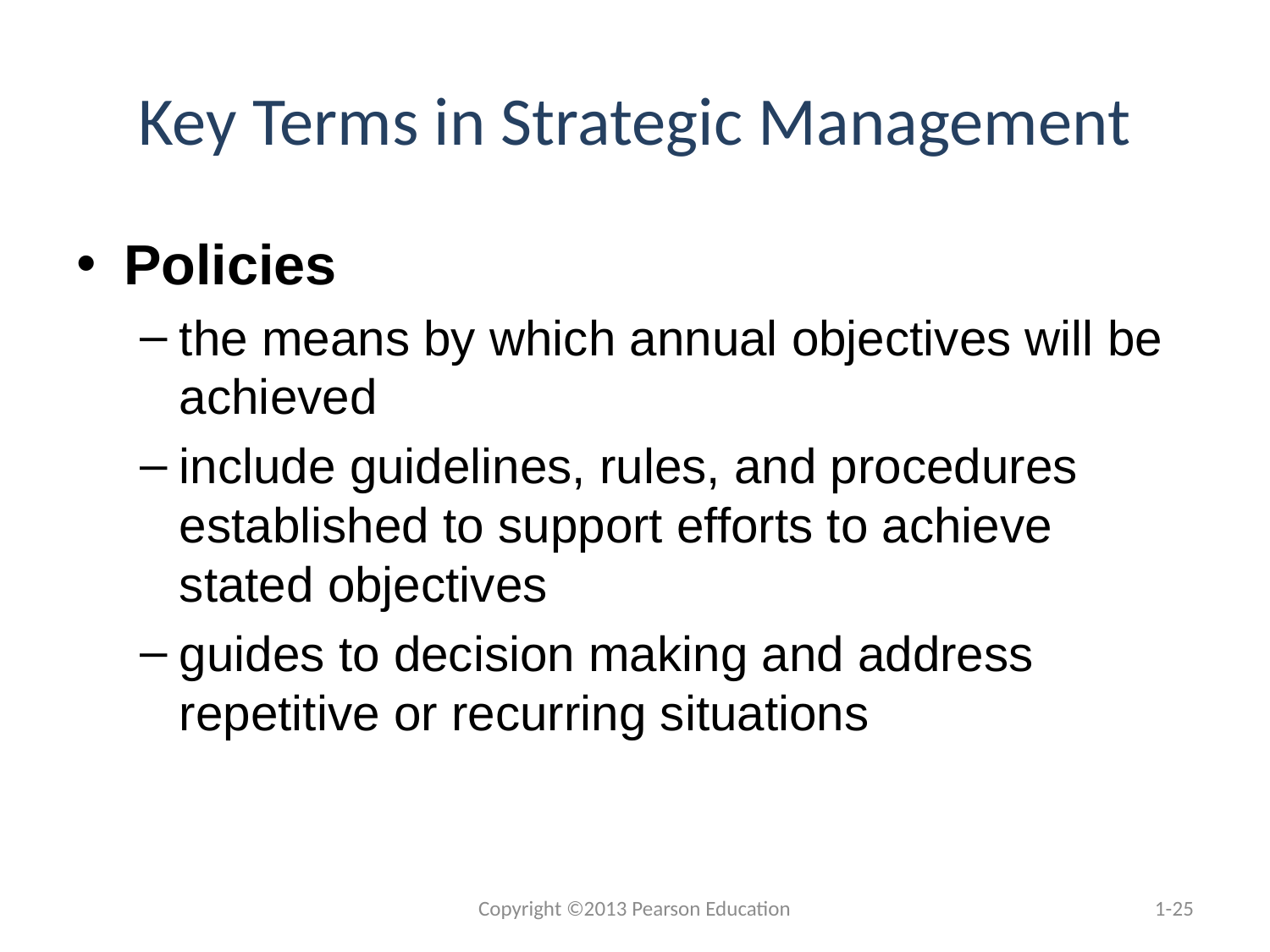

# Key Terms in Strategic Management
Policies
the means by which annual objectives will be achieved
include guidelines, rules, and procedures established to support efforts to achieve stated objectives
guides to decision making and address repetitive or recurring situations
Copyright ©2013 Pearson Education
1-25